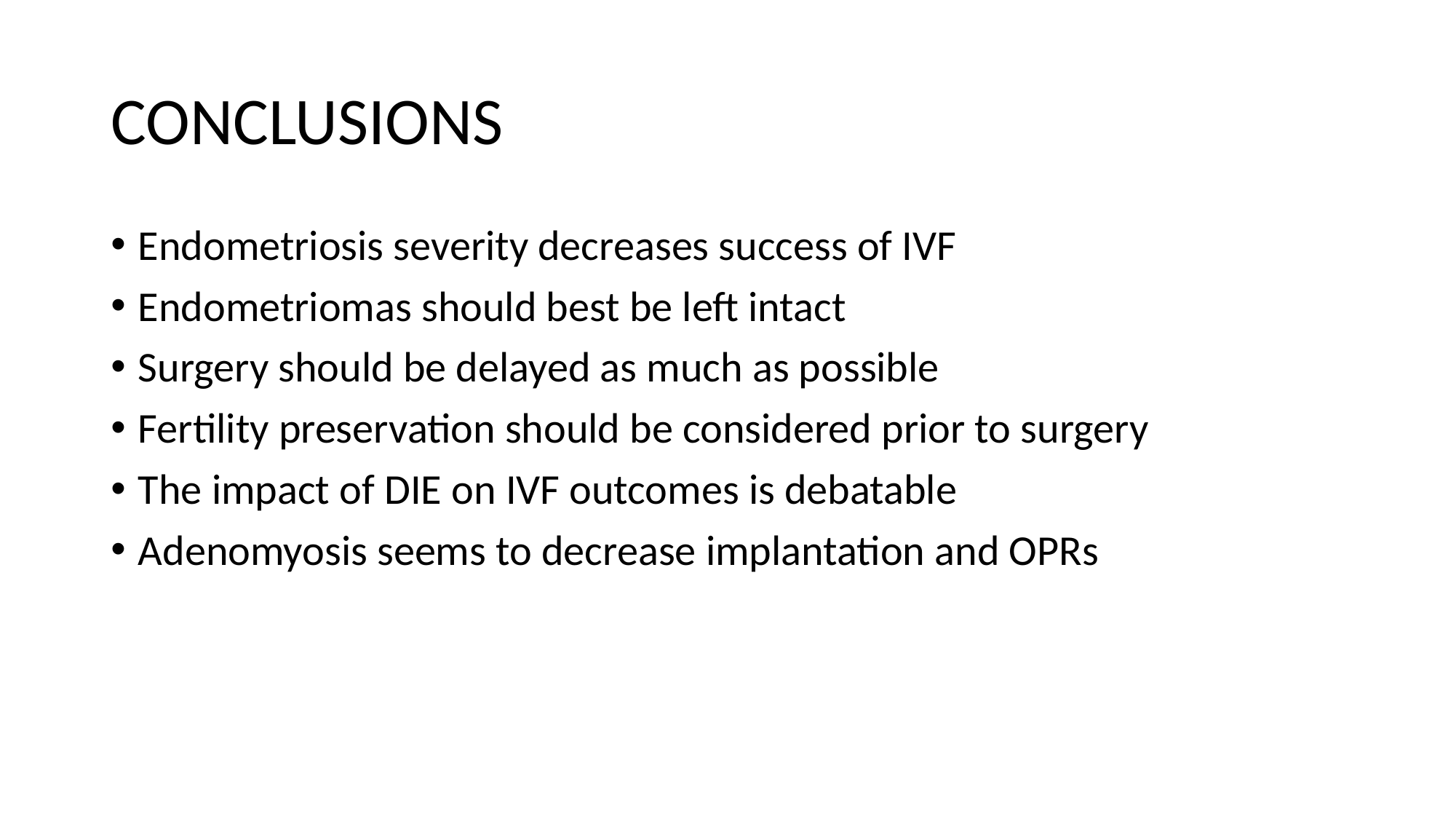

# CONCLUSIONS
Endometriosis severity decreases success of IVF
Endometriomas should best be left intact
Surgery should be delayed as much as possible
Fertility preservation should be considered prior to surgery
The impact of DIE on IVF outcomes is debatable
Adenomyosis seems to decrease implantation and OPRs